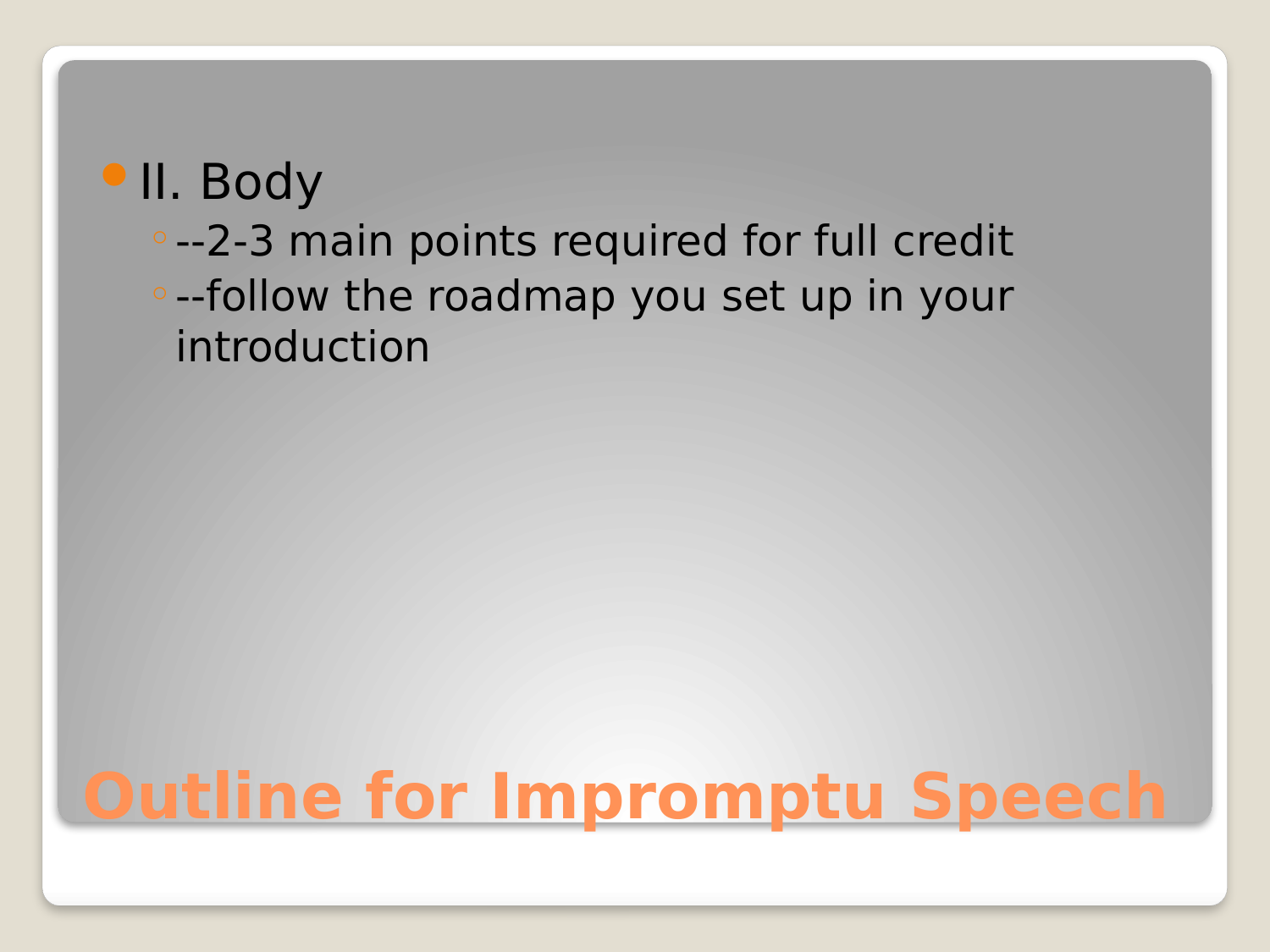

II. Body
--2-3 main points required for full credit
--follow the roadmap you set up in your introduction
# Outline for Impromptu Speech